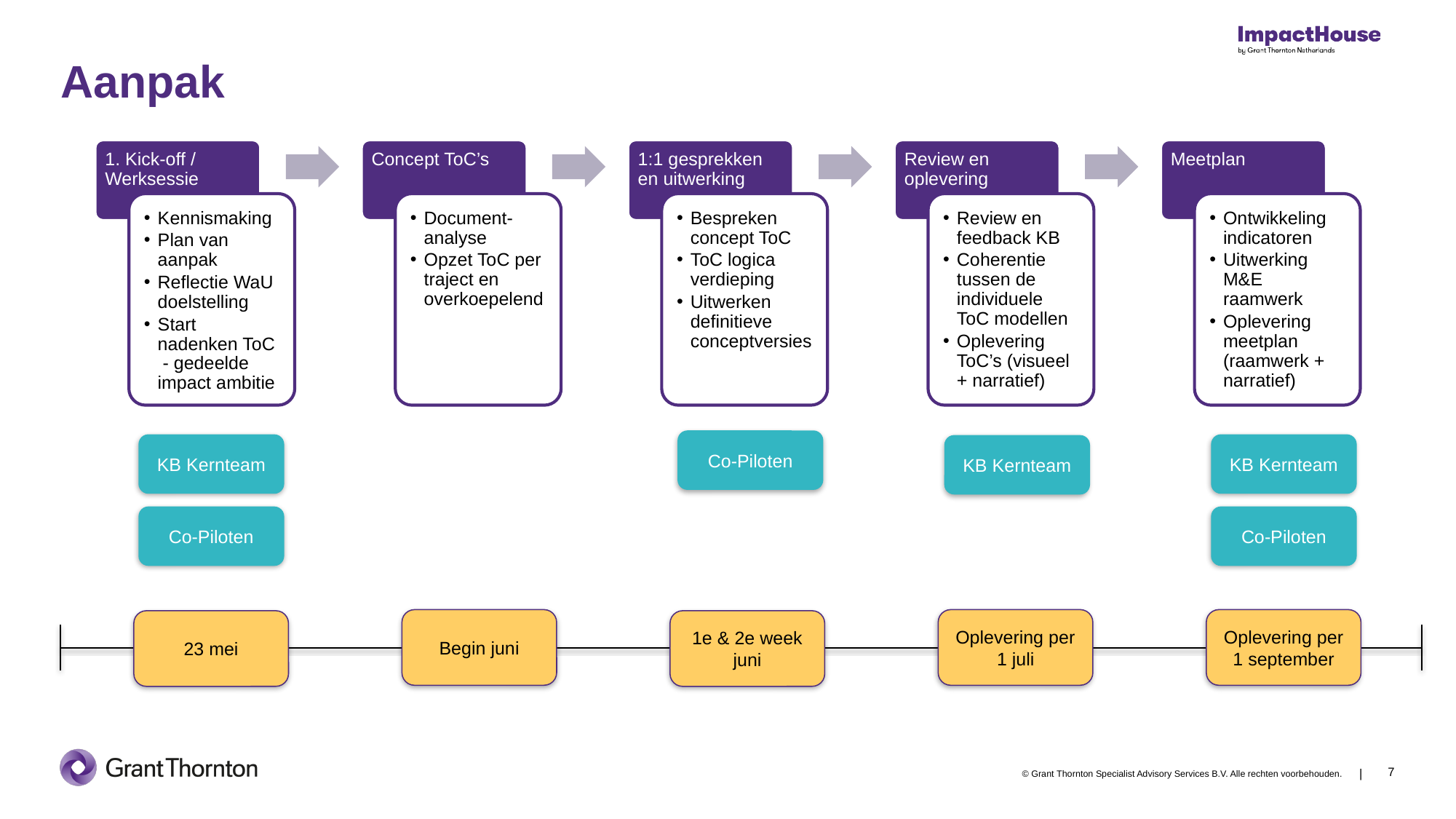

# Aanpak
1. Kick-off / Werksessie
Concept ToC’s
1:1 gesprekken en uitwerking
Review en oplevering
Meetplan

Kennismaking
Plan van aanpak
Reflectie WaU doelstelling
Start nadenken ToC  - gedeelde impact ambitie
Document-analyse
Opzet ToC per traject en overkoepelend
Bespreken concept ToC
ToC logica verdieping
Uitwerken definitieve conceptversies

Review en feedback KB
Coherentie tussen de individuele ToC modellen
Oplevering ToC’s (visueel + narratief)
Ontwikkeling indicatoren
Uitwerking M&E raamwerk
Oplevering meetplan (raamwerk + narratief)
Co-Piloten
KB Kernteam
KB Kernteam
KB Kernteam
Co-Piloten
Co-Piloten
Begin juni
Oplevering per 1 juli
Oplevering per 1 september
23 mei
1e & 2e week juni
7